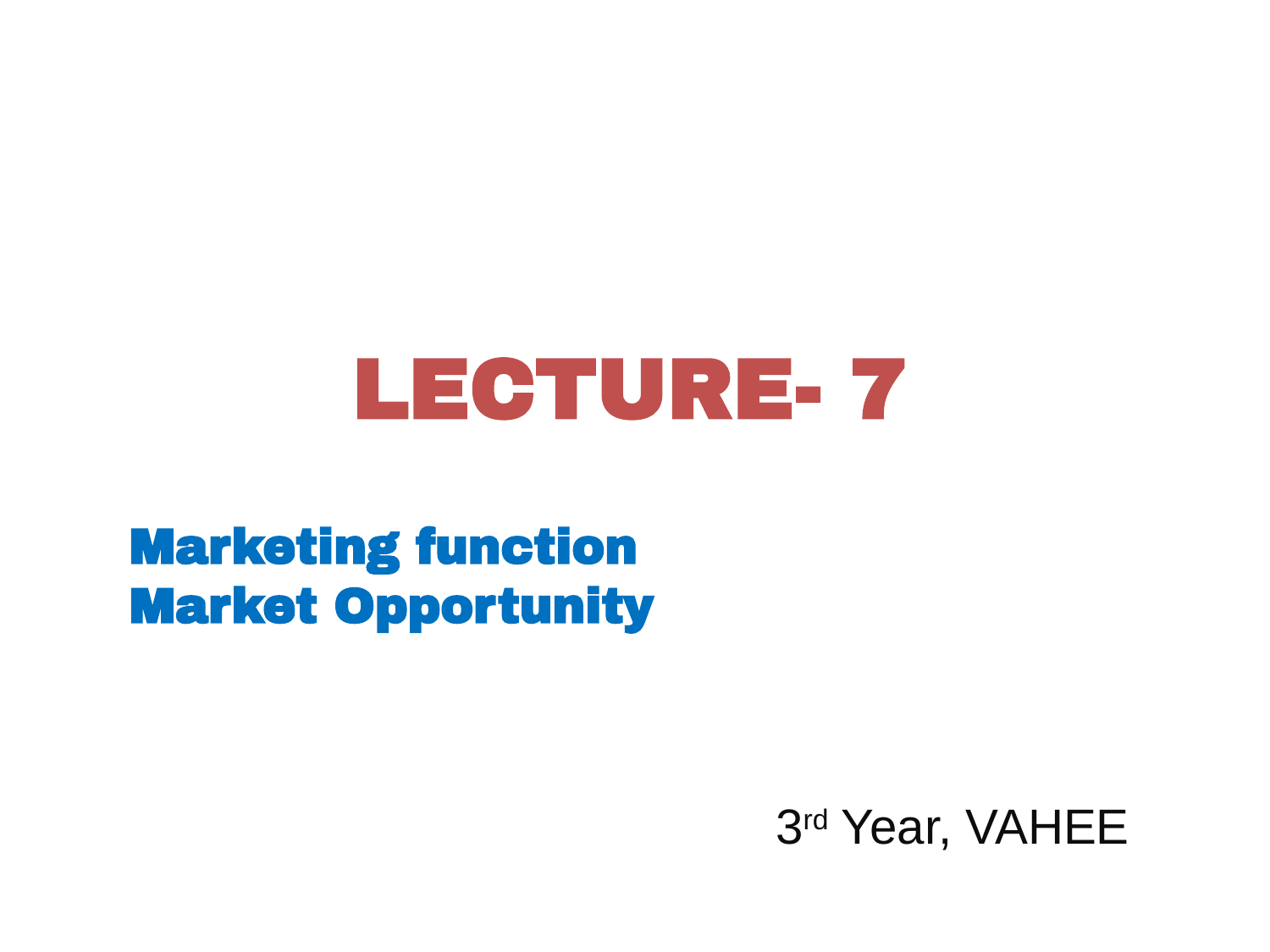

# LECTURE- 7
Marketing function
Market Opportunity

3rd Year, VAHEE